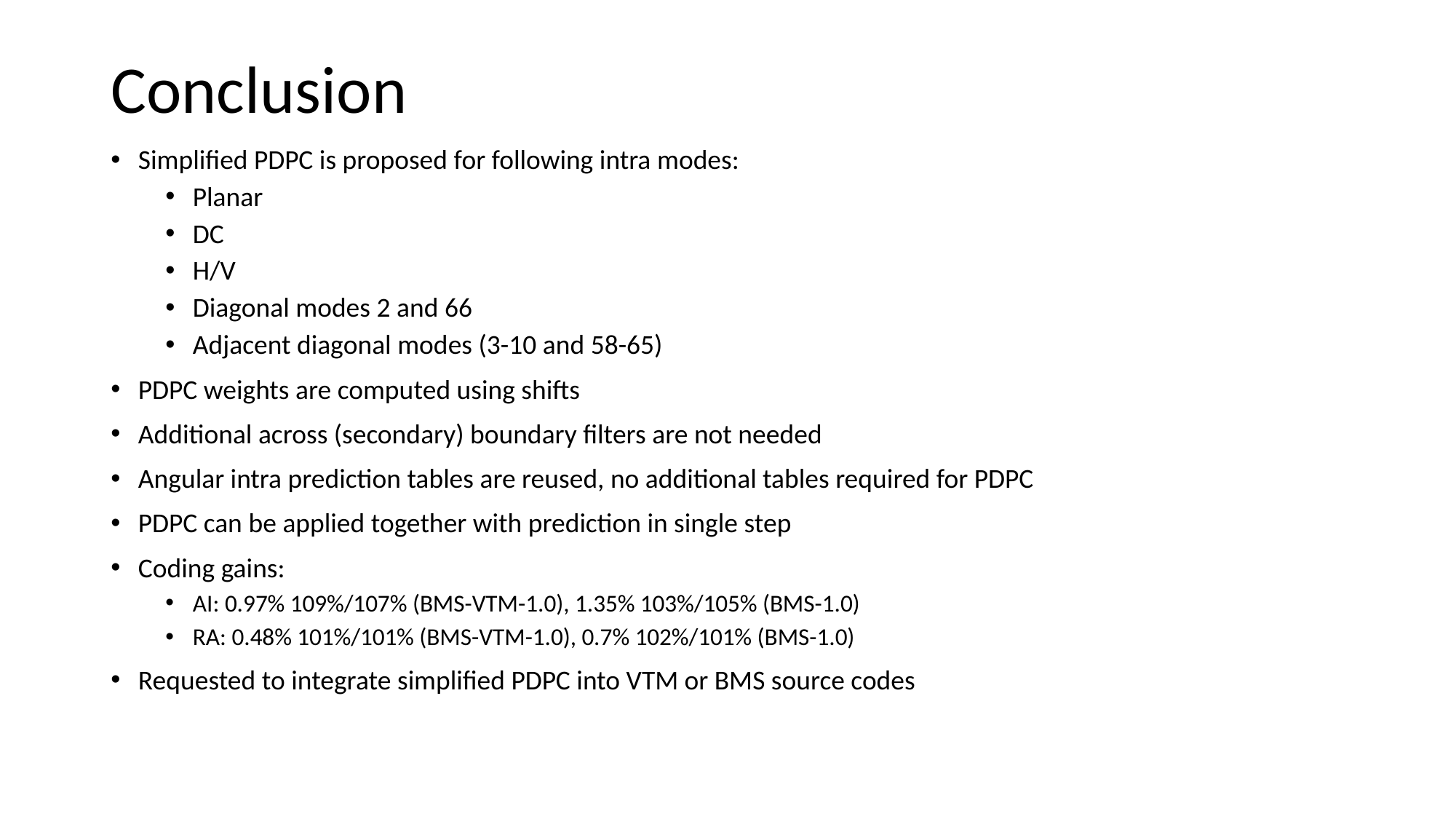

# Conclusion
Simplified PDPC is proposed for following intra modes:
Planar
DC
H/V
Diagonal modes 2 and 66
Adjacent diagonal modes (3-10 and 58-65)
PDPC weights are computed using shifts
Additional across (secondary) boundary filters are not needed
Angular intra prediction tables are reused, no additional tables required for PDPC
PDPC can be applied together with prediction in single step
Coding gains:
AI: 0.97% 109%/107% (BMS-VTM-1.0), 1.35% 103%/105% (BMS-1.0)
RA: 0.48% 101%/101% (BMS-VTM-1.0), 0.7% 102%/101% (BMS-1.0)
Requested to integrate simplified PDPC into VTM or BMS source codes